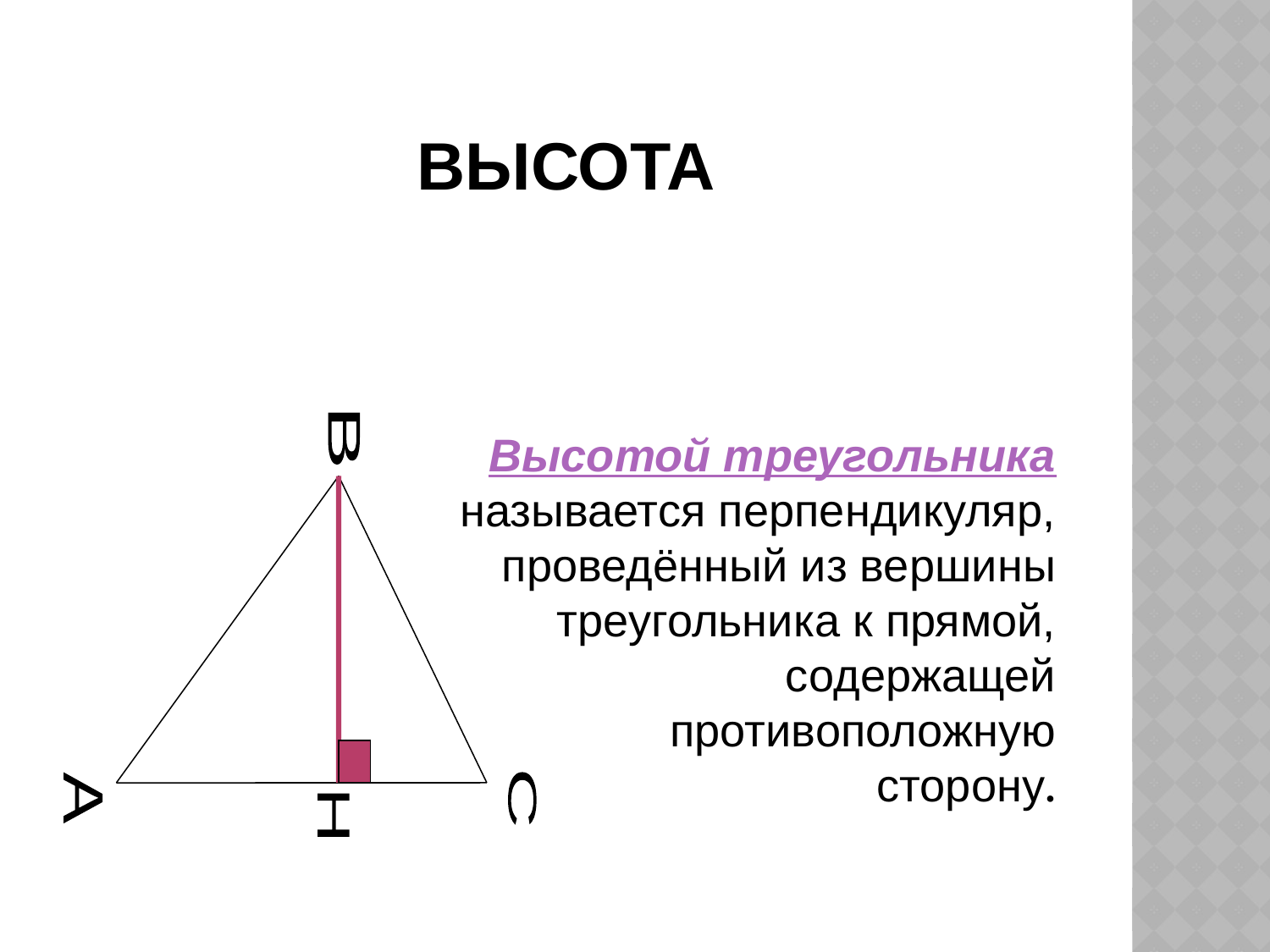

# Высота

 Высотой треугольника
                     называется перпендикуляр,
                       проведённый из вершины
                        треугольника к прямой,
                                 содержащей
                             противоположную
                                    сторону.
В

А

С
Н